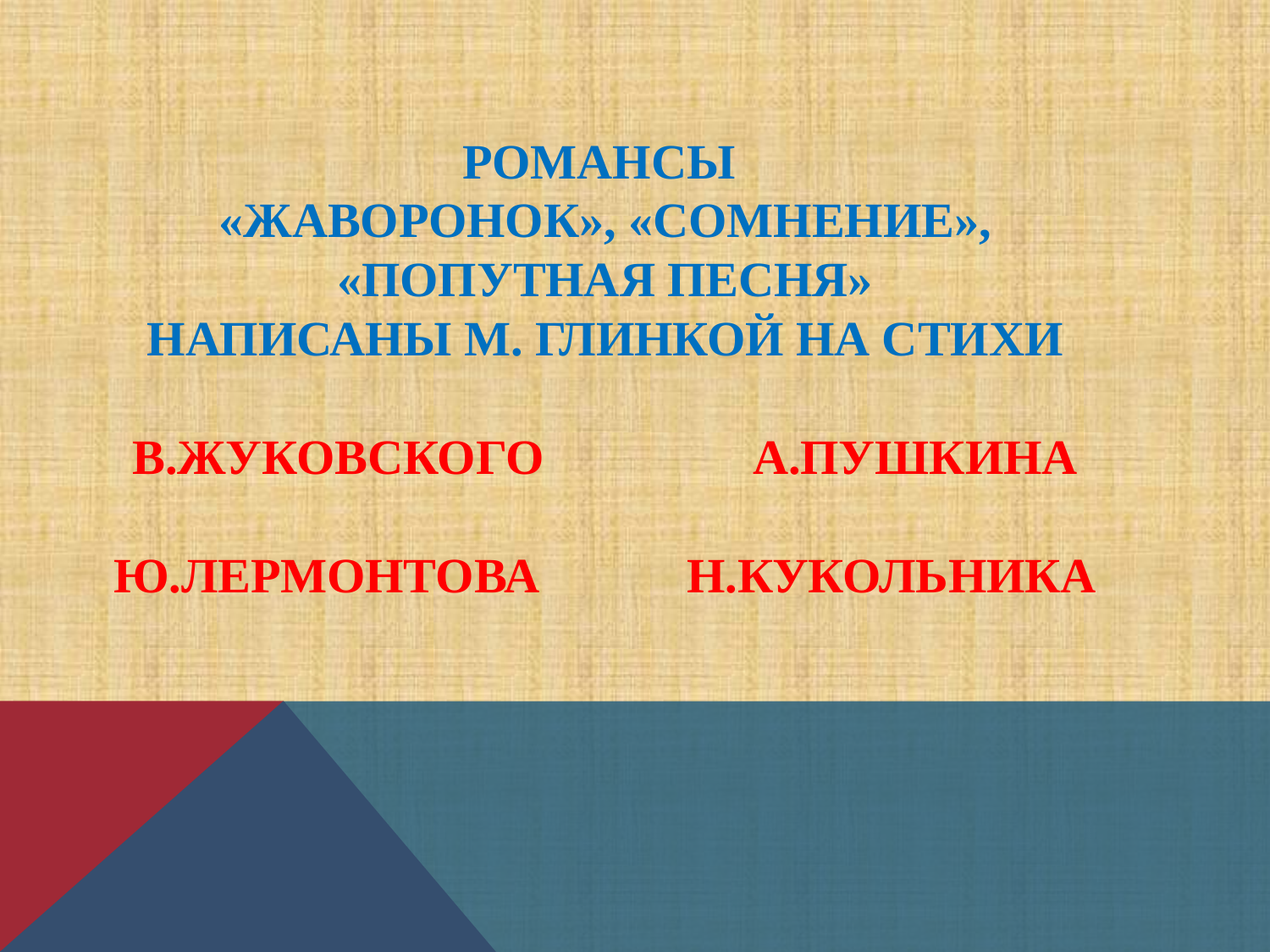

Романсы
«Жаворонок», «Сомнение»,
 «Попутная песня»
написаны М. Глинкой на стихи
В.Жуковского                 А.Пушкина
Ю.Лермонтова            Н.Кукольника